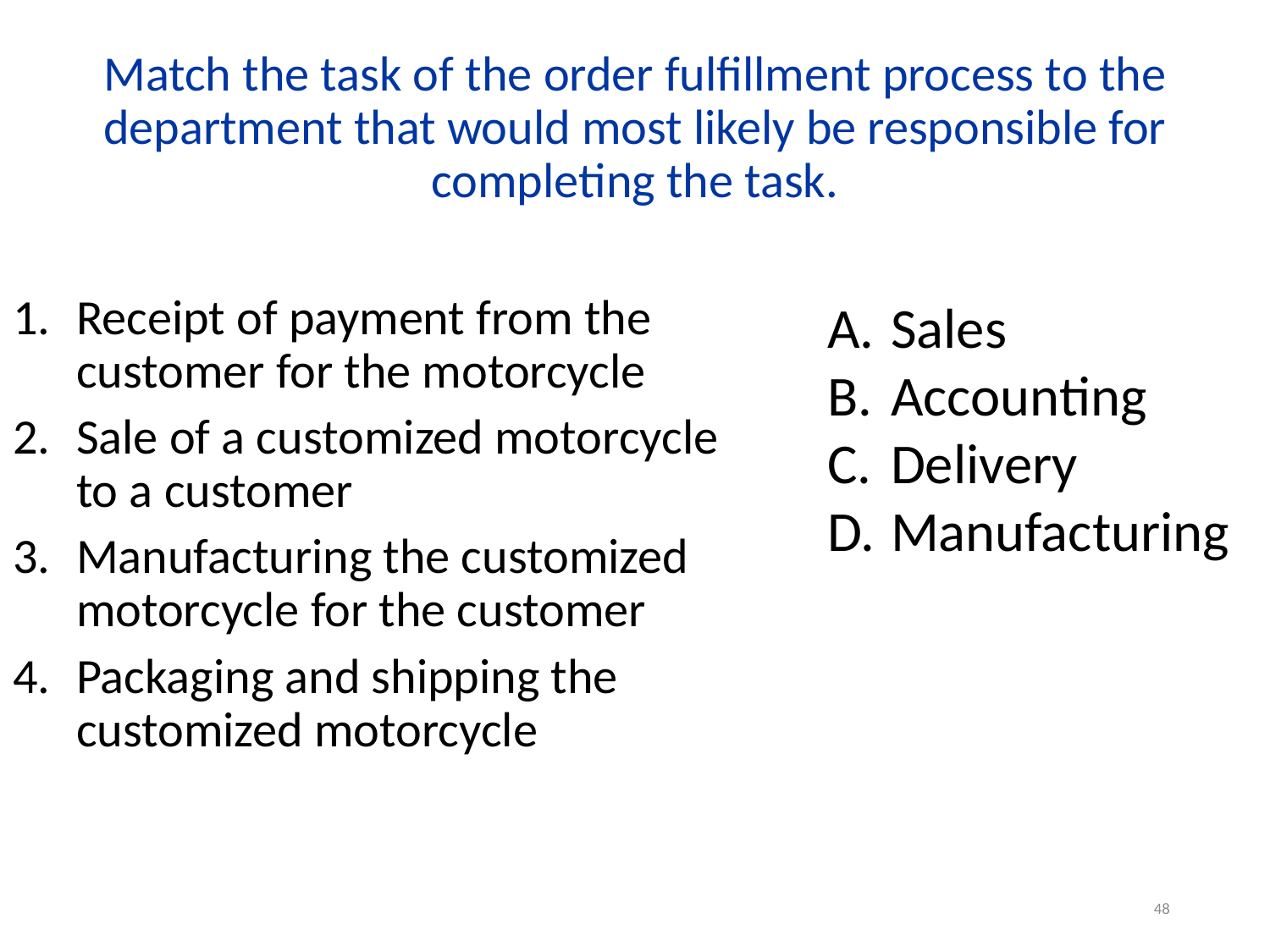

Match the task of the order fulfillment process to the department that would most likely be responsible for completing the task.
Receipt of payment from the customer for the motorcycle
Sale of a customized motorcycle to a customer
Manufacturing the customized motorcycle for the customer
Packaging and shipping the customized motorcycle
Sales
Accounting
Delivery
Manufacturing

48